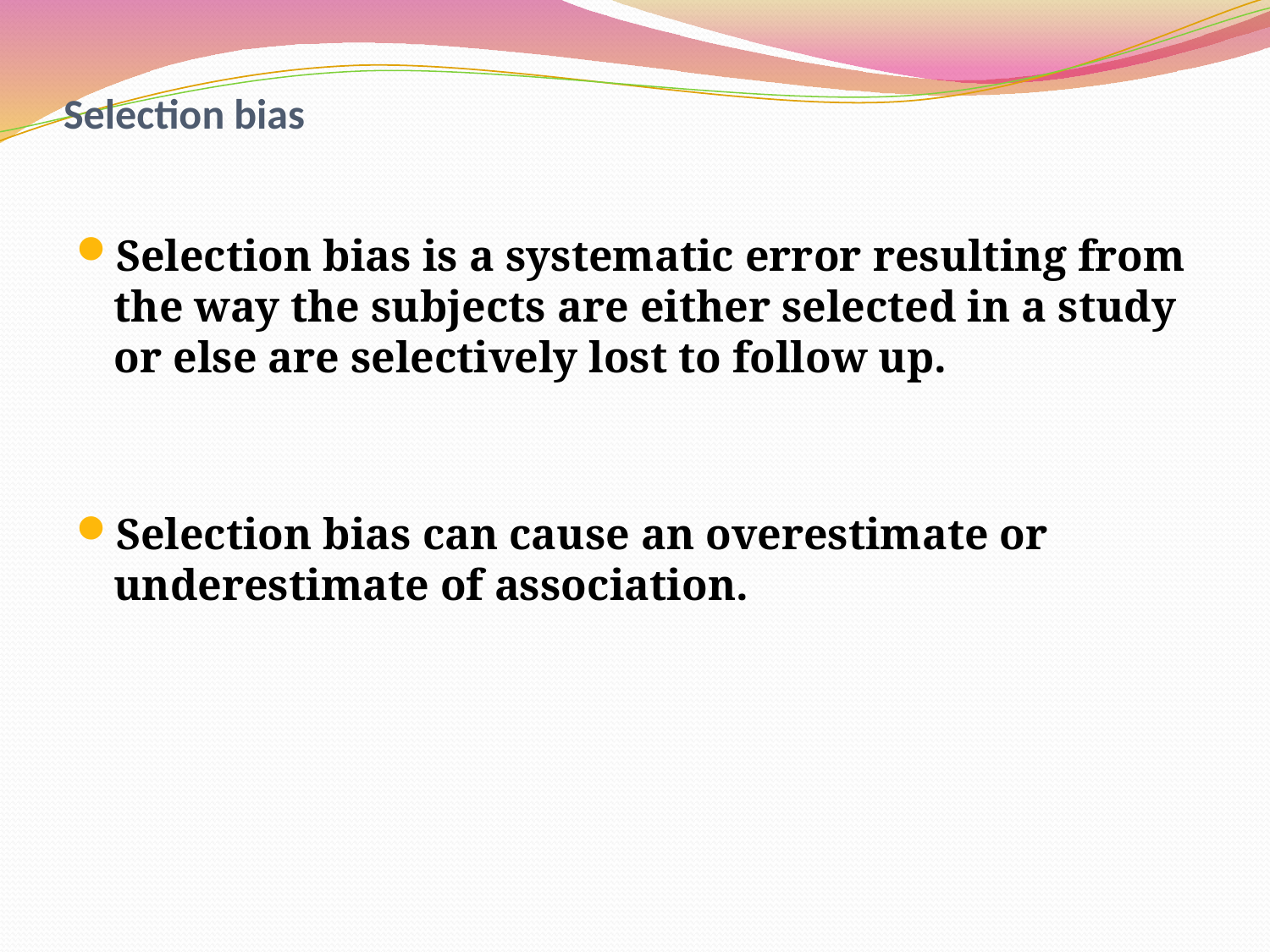

# Selection bias
Selection bias is a systematic error resulting from the way the subjects are either selected in a study or else are selectively lost to follow up.

Selection bias can cause an overestimate or underestimate of association.